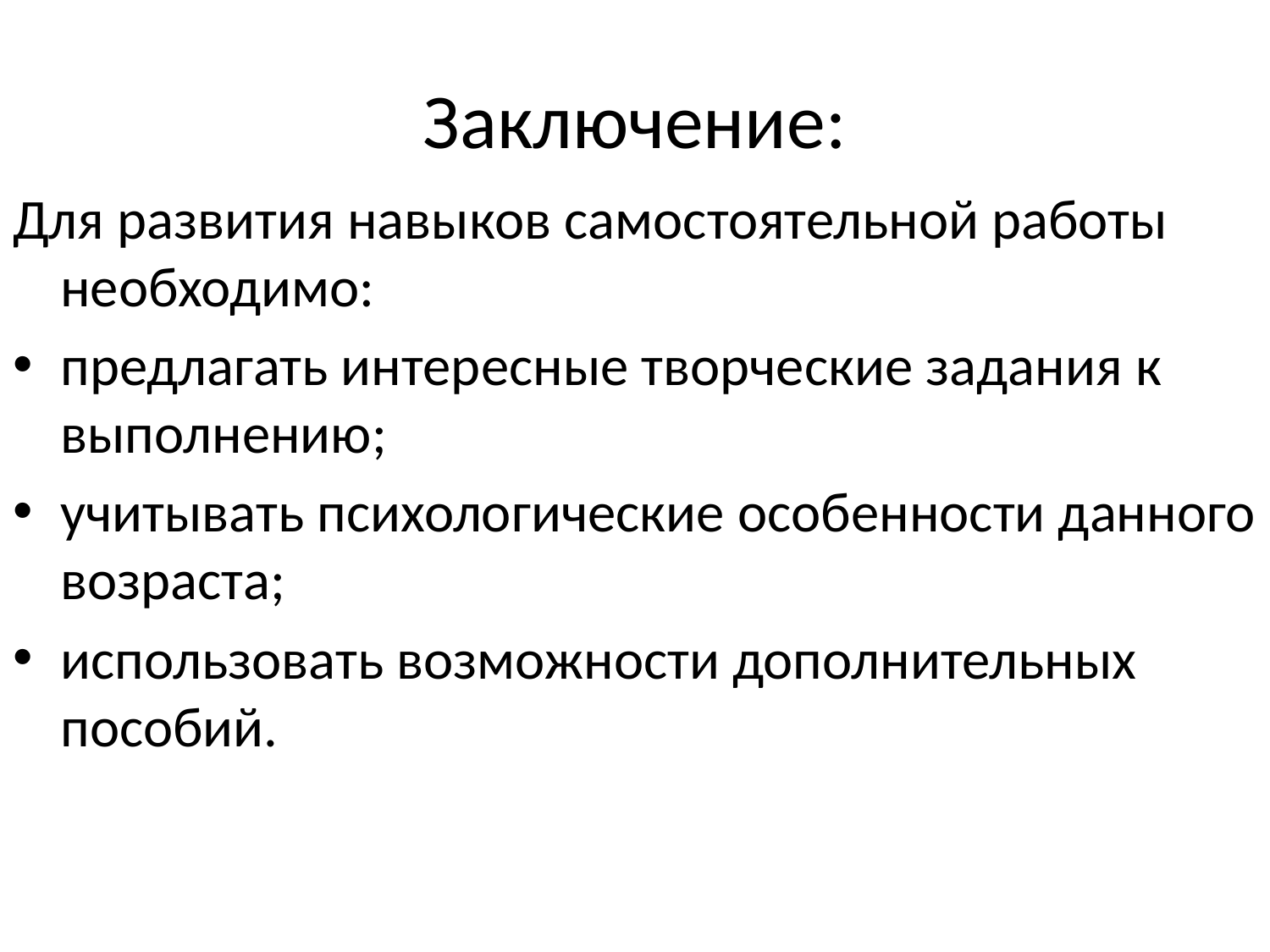

# Заключение:
Для развития навыков самостоятельной работы необходимо:
предлагать интересные творческие задания к выполнению;
учитывать психологические особенности данного возраста;
использовать возможности дополнительных пособий.